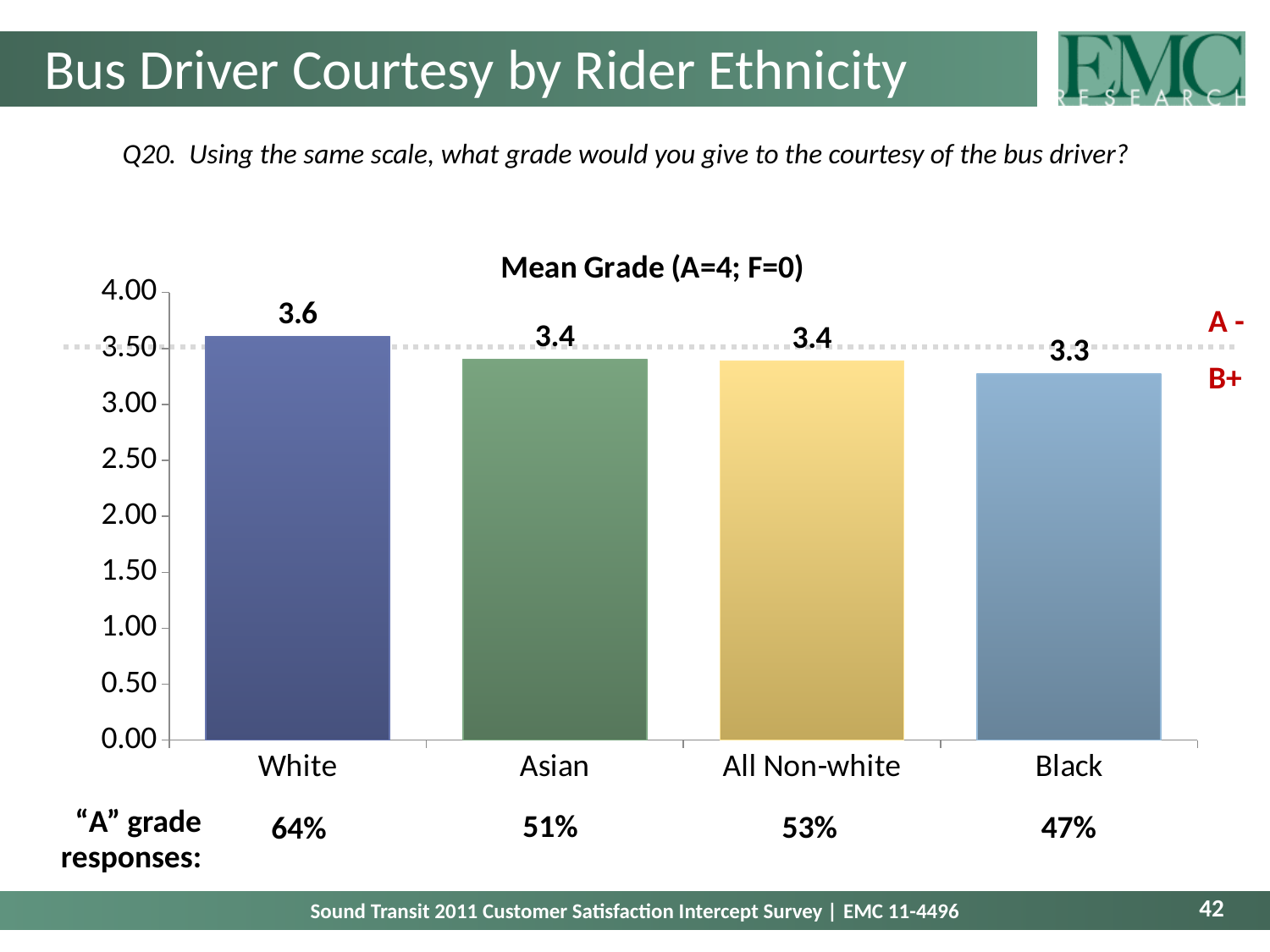

# Bus Driver Courtesy by Rider Ethnicity
Q20.  Using the same scale, what grade would you give to the courtesy of the bus driver?

### Chart: Mean Grade (A=4; F=0)

| Category | Overall |
|---|---|
| White | 3.6072727272727287 |
| Asian | 3.405405405405406 |
| All Non-white | 3.388888888888891 |
| Black | 3.272727272727274 |
A -
B+
“A” grade responses:
51%
53%
47%
64%